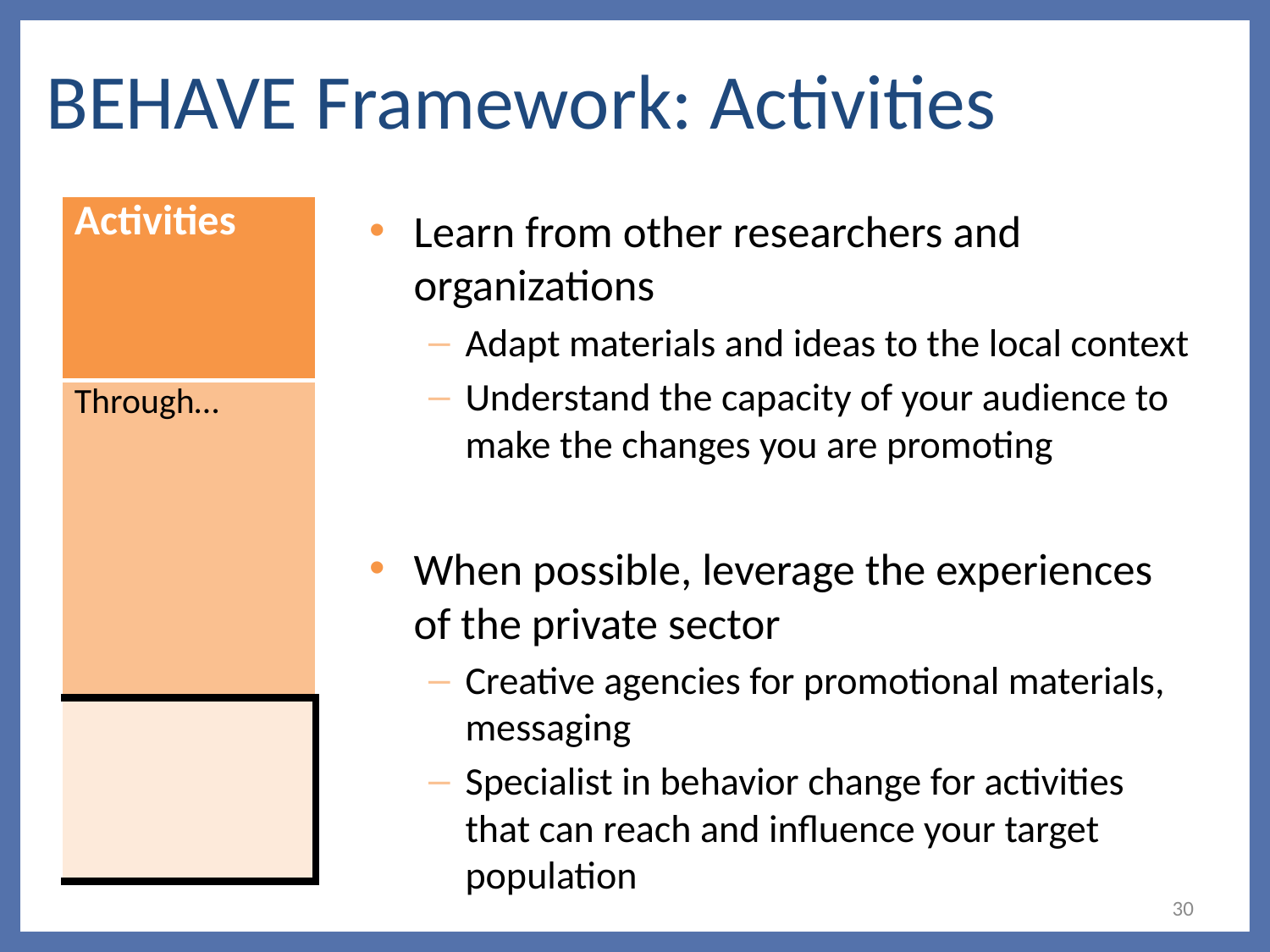

# BEHAVE Framework: Activities
| Activities |
| --- |
| Through… |
|  |
Learn from other researchers and organizations
Adapt materials and ideas to the local context
Understand the capacity of your audience to make the changes you are promoting

When possible, leverage the experiences of the private sector
Creative agencies for promotional materials, messaging
Specialist in behavior change for activities that can reach and influence your target population
30